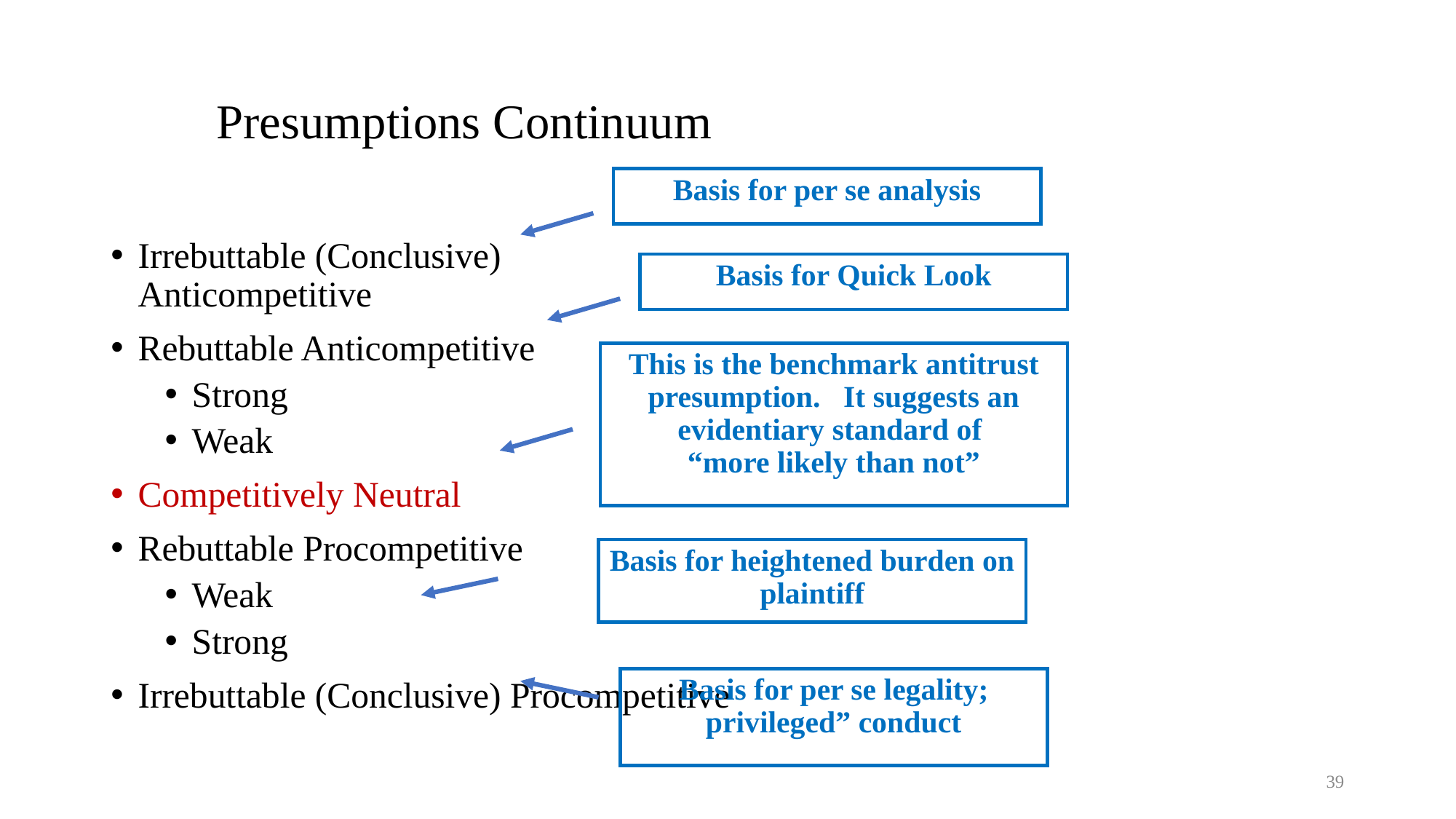

# Presumptions Continuum
Basis for per se analysis
Irrebuttable (Conclusive) Anticompetitive
Rebuttable Anticompetitive
Strong
Weak
Competitively Neutral
Rebuttable Procompetitive
Weak
Strong
Irrebuttable (Conclusive) Procompetitive

Basis for Quick Look
This is the benchmark antitrust presumption.   It suggests an evidentiary standard of
“more likely than not”
Basis for heightened burden on plaintiff
Basis for per se legality; privileged” conduct
39